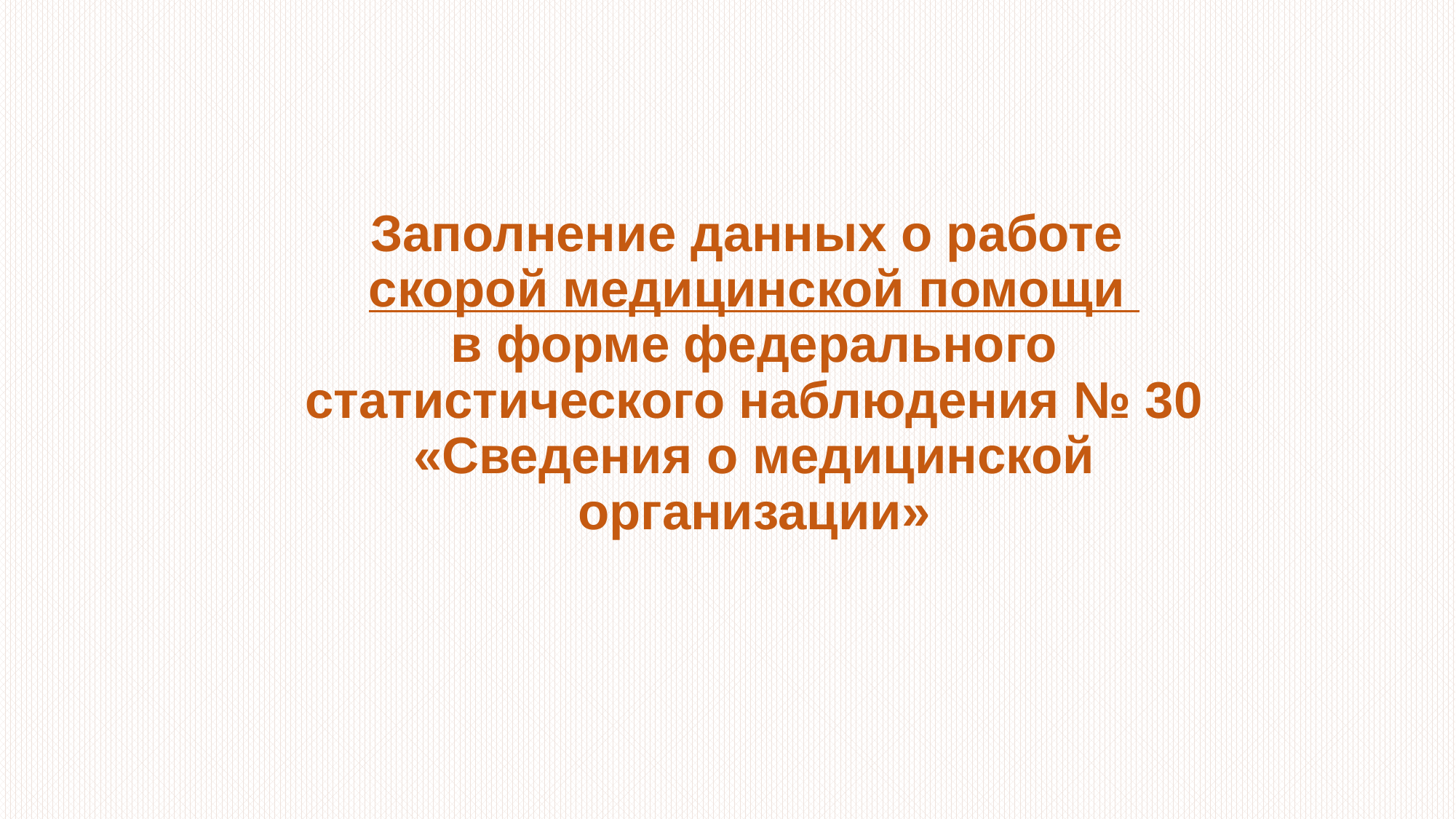

Заполнение данных о работе
скорой медицинской помощи
в форме федерального статистического наблюдения № 30 «Сведения о медицинской организации»